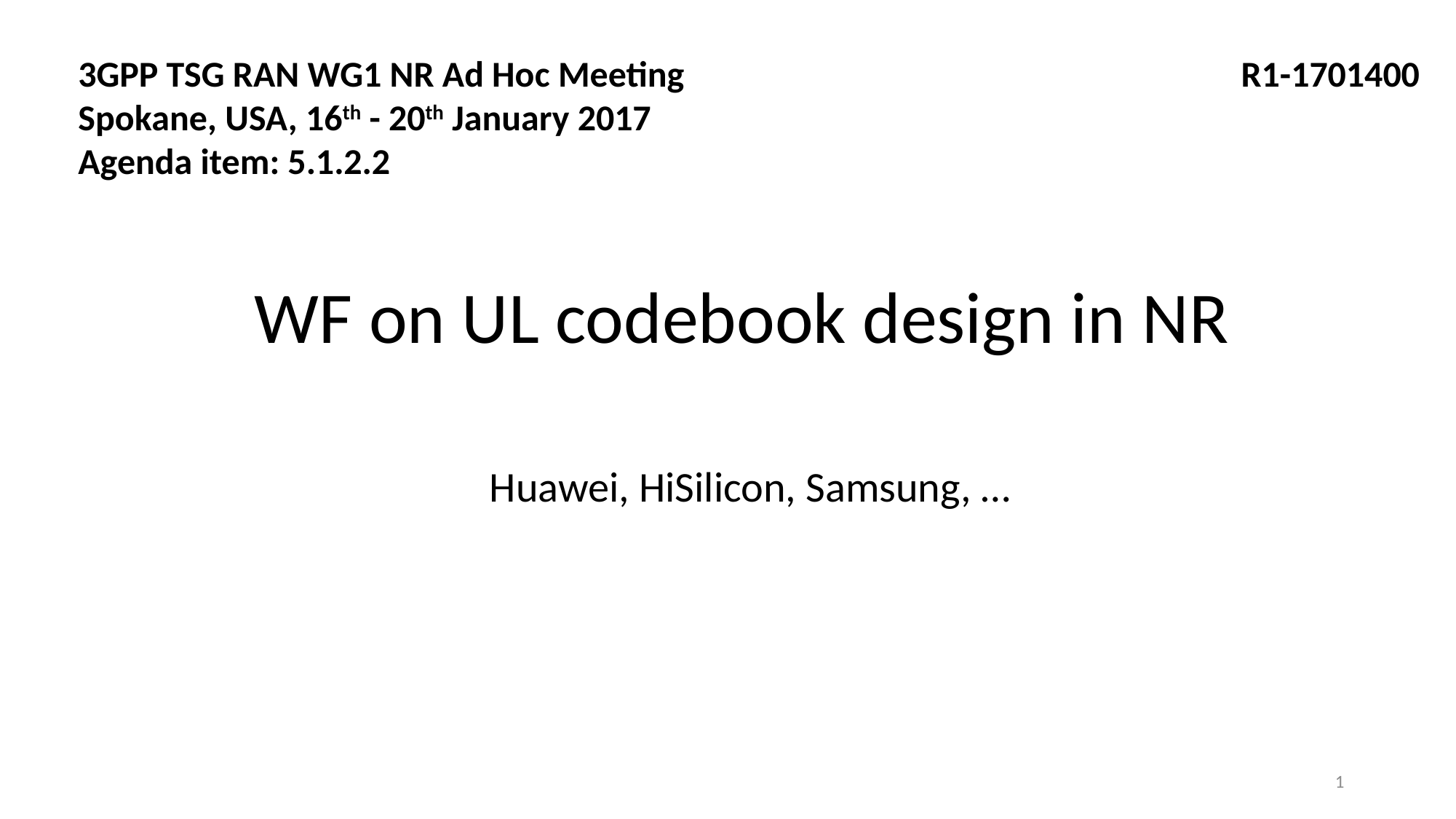

3GPP TSG RAN WG1 NR Ad Hoc Meeting                                                                    R1-1701400
Spokane, USA, 16th - 20th January 2017
Agenda item: 5.1.2.2
WF on UL codebook design in NR

Huawei, HiSilicon, Samsung, …
1